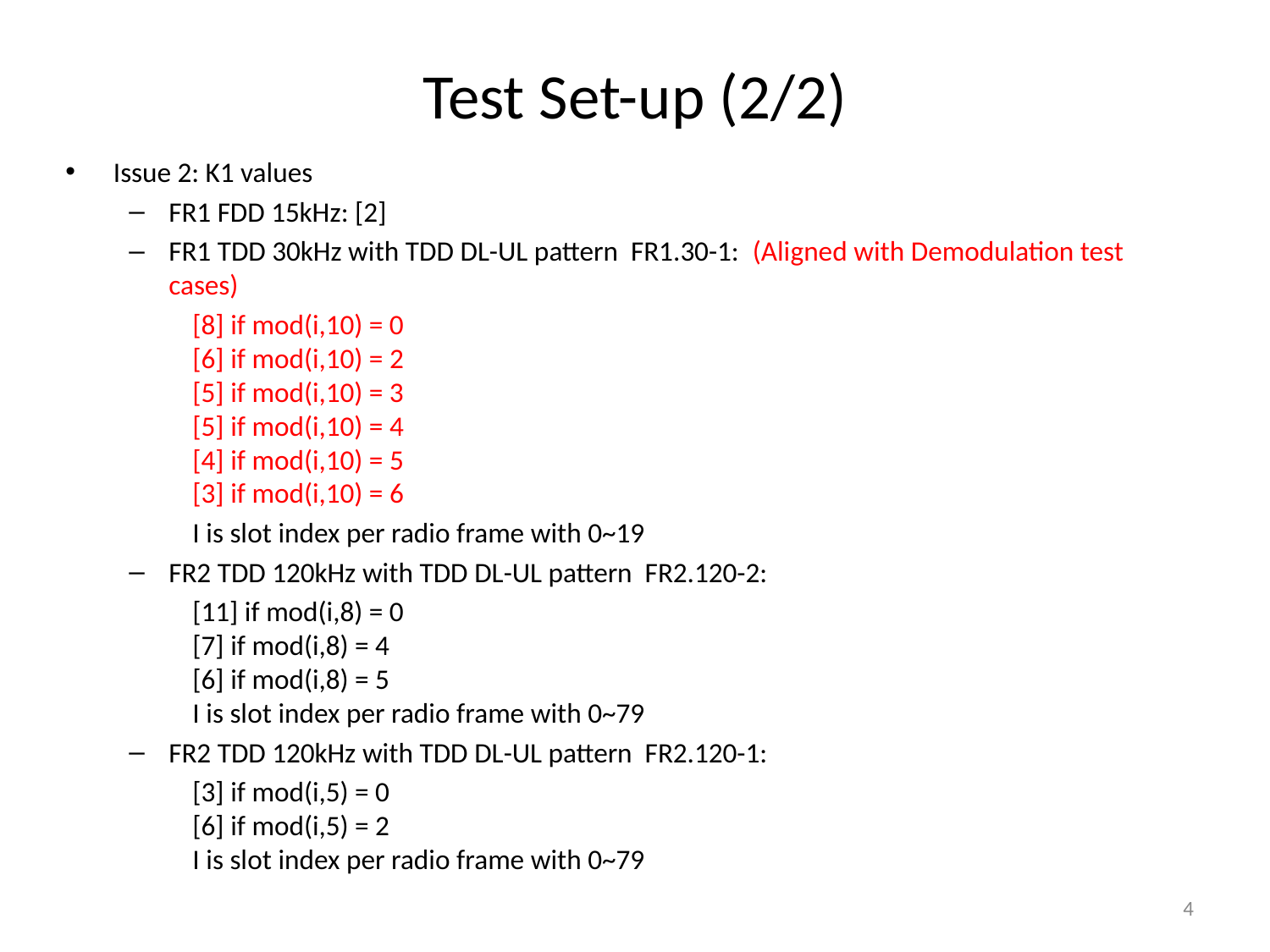

# Test Set-up (2/2)
Issue 2: K1 values
FR1 FDD 15kHz: [2]
FR1 TDD 30kHz with TDD DL-UL pattern  FR1.30-1:  (Aligned with Demodulation test cases)
[8] if mod(i,10) = 0
[6] if mod(i,10) = 2
[5] if mod(i,10) = 3
[5] if mod(i,10) = 4
[4] if mod(i,10) = 5
[3] if mod(i,10) = 6
I is slot index per radio frame with 0~19
FR2 TDD 120kHz with TDD DL-UL pattern  FR2.120-2:
[11] if mod(i,8) = 0
[7] if mod(i,8) = 4
[6] if mod(i,8) = 5
I is slot index per radio frame with 0~79
FR2 TDD 120kHz with TDD DL-UL pattern  FR2.120-1:
[3] if mod(i,5) = 0
[6] if mod(i,5) = 2
I is slot index per radio frame with 0~79

4